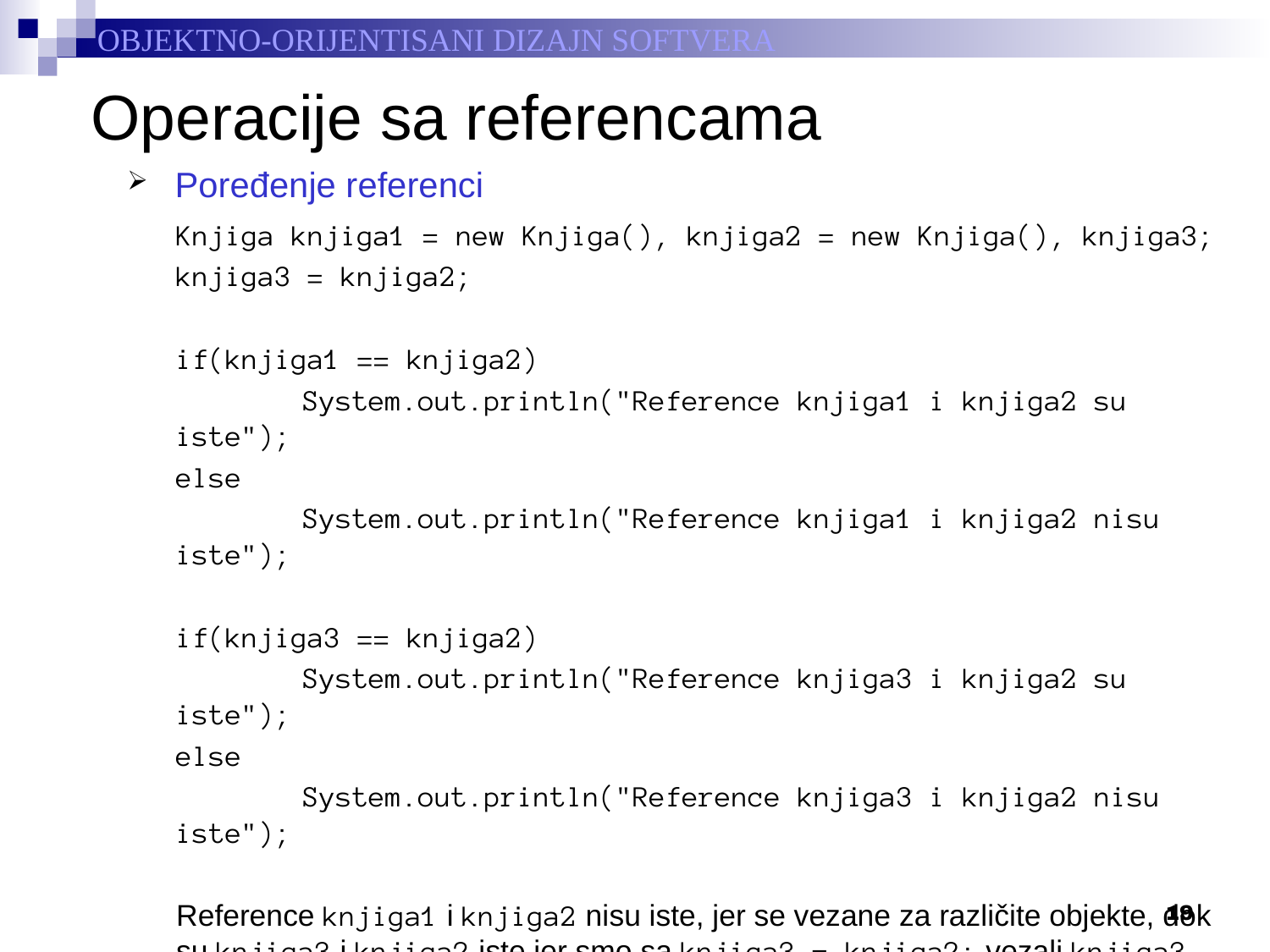

# Operacije sa referencama
Poređenje referenci
Knjiga knjiga1 = new Knjiga(), knjiga2 = new Knjiga(), knjiga3;
knjiga3 = knjiga2;

if(knjiga1 == knjiga2)
	System.out.println("Reference knjiga1 i knjiga2 su iste");
else
	System.out.println("Reference knjiga1 i knjiga2 nisu iste");

if(knjiga3 == knjiga2)
	System.out.println("Reference knjiga3 i knjiga2 su iste");
else
	System.out.println("Reference knjiga3 i knjiga2 nisu iste");

Reference knjiga1 i knjiga2 nisu iste, jer se vezane za različite objekte, dok su knjiga3 i knjiga2 iste jer smo sa knjiga3 = knjiga2; vezali knjiga3 za isti objekat na koji ukazuje knjiga2. Ovom naredbom nije kreiran novi objekat, već smo postigli da su dve reference vezane za isti objekat.
19